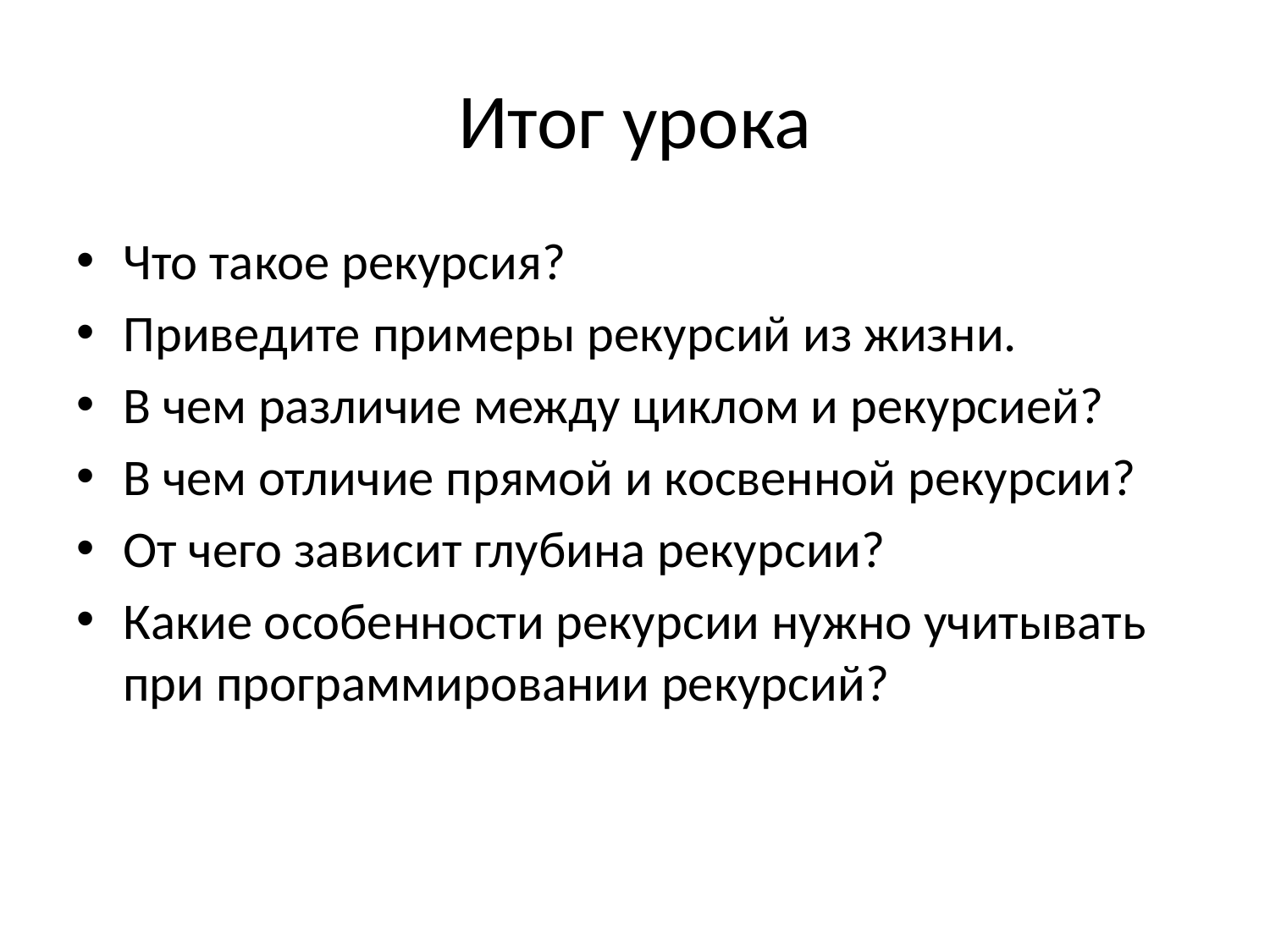

# Итог урока
Что такое рекурсия?
Приведите примеры рекурсий из жизни.
В чем различие между циклом и рекурсией?
В чем отличие прямой и косвенной рекурсии?
От чего зависит глубина рекурсии?
Какие особенности рекурсии нужно учитывать при программировании рекурсий?